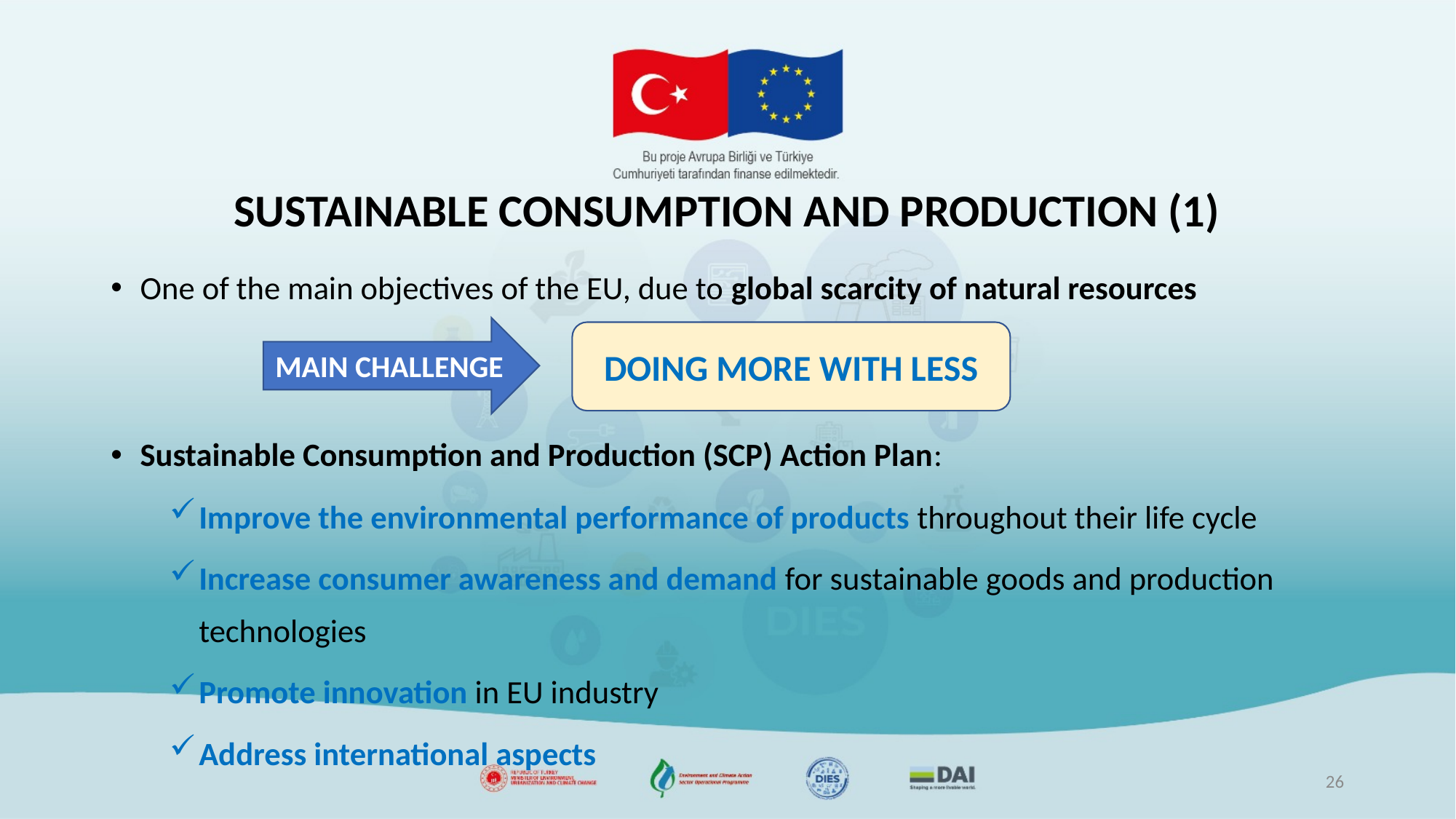

# SUSTAINABLE CONSUMPTION AND PRODUCTION (1)
One of the main objectives of the EU, due to global scarcity of natural resources

Sustainable Consumption and Production (SCP) Action Plan:
Improve the environmental performance of products throughout their life cycle
Increase consumer awareness and demand for sustainable goods and production technologies
Promote innovation in EU industry
Address international aspects

MAIN CHALLENGE
DOING MORE WITH LESS
26